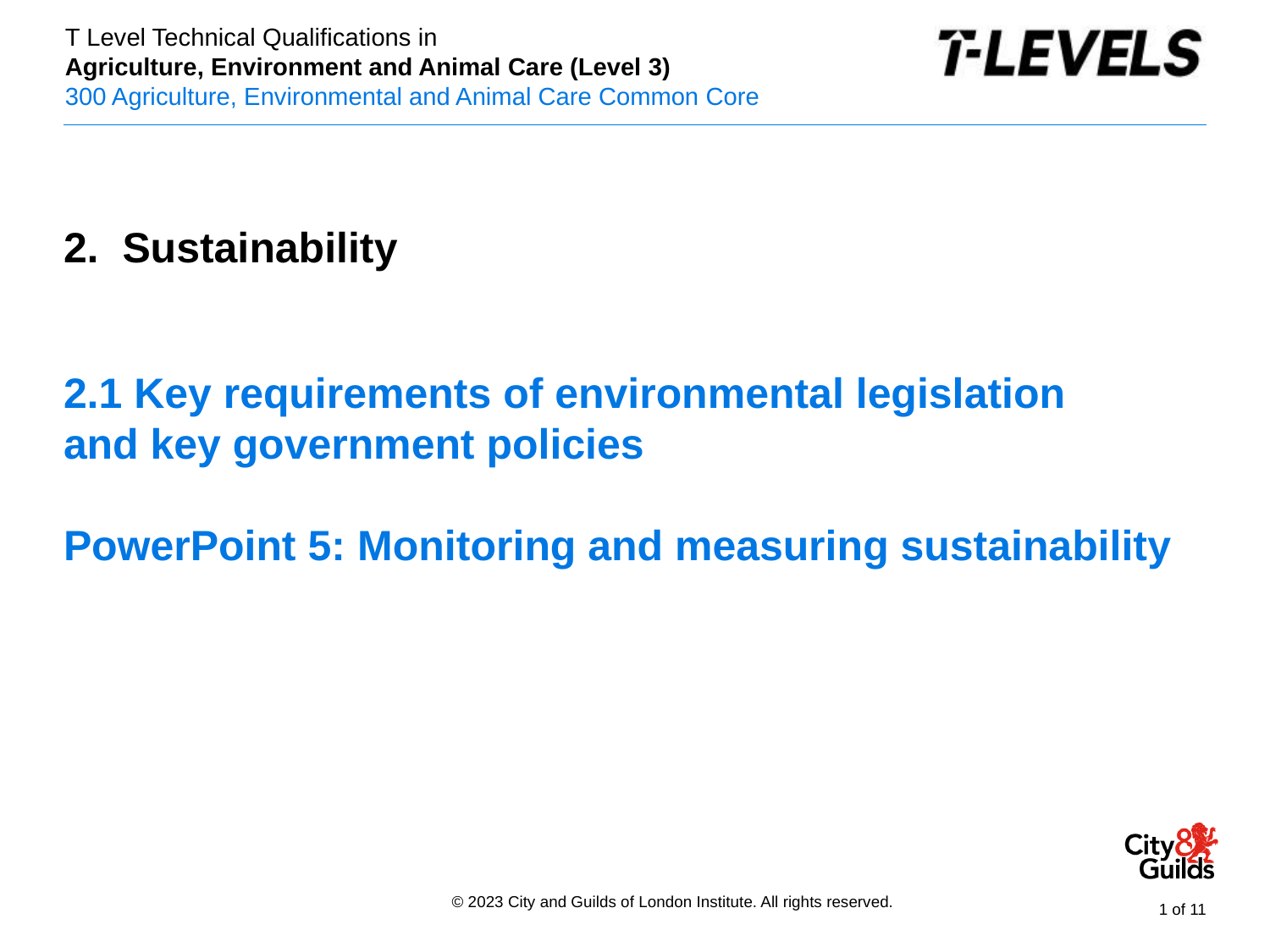

PowerPoint presentation
2.  Sustainability
# 2.1 Key requirements of environmental legislation and key government policies PowerPoint 5: Monitoring and measuring sustainability